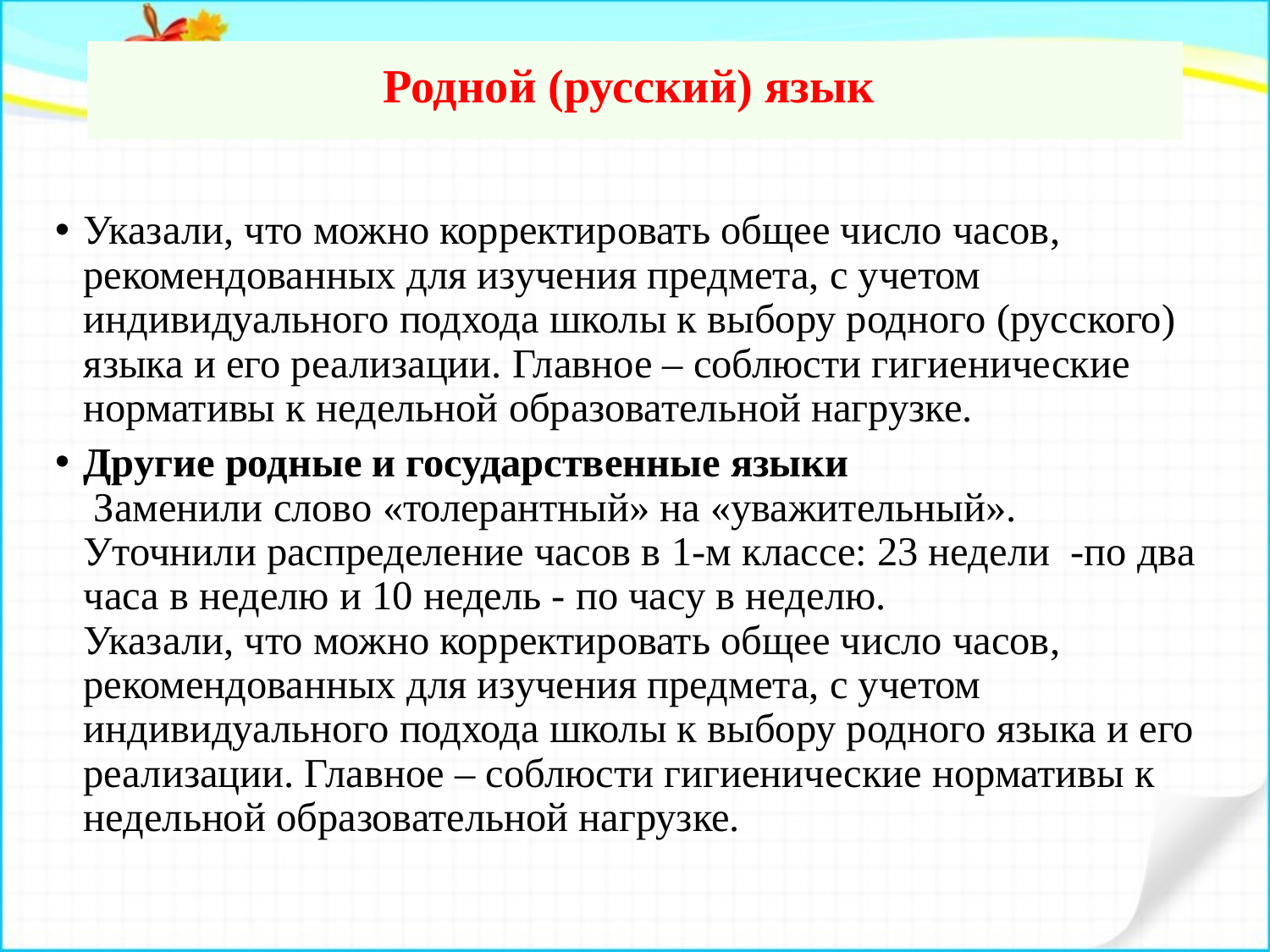

# Родной (русский) язык

Указали, что можно корректировать общее число часов, рекомендованных для изучения предмета, с учетом индивидуального подхода школы к выбору родного (русского) языка и его реализации. Главное – соблюсти гигиенические нормативы к недельной образовательной нагрузке.
Другие родные и государственные языки
 Заменили слово «толерантный» на «уважительный».
Уточнили распределение часов в 1-м классе: 23 недели  -по два часа в неделю и 10 недель - по часу в неделю.
Указали, что можно корректировать общее число часов,
рекомендованных для изучения предмета, с учетом индивидуального подхода школы к выбору родного языка и его реализации. Главное – соблюсти гигиенические нормативы к недельной образовательной нагрузке.